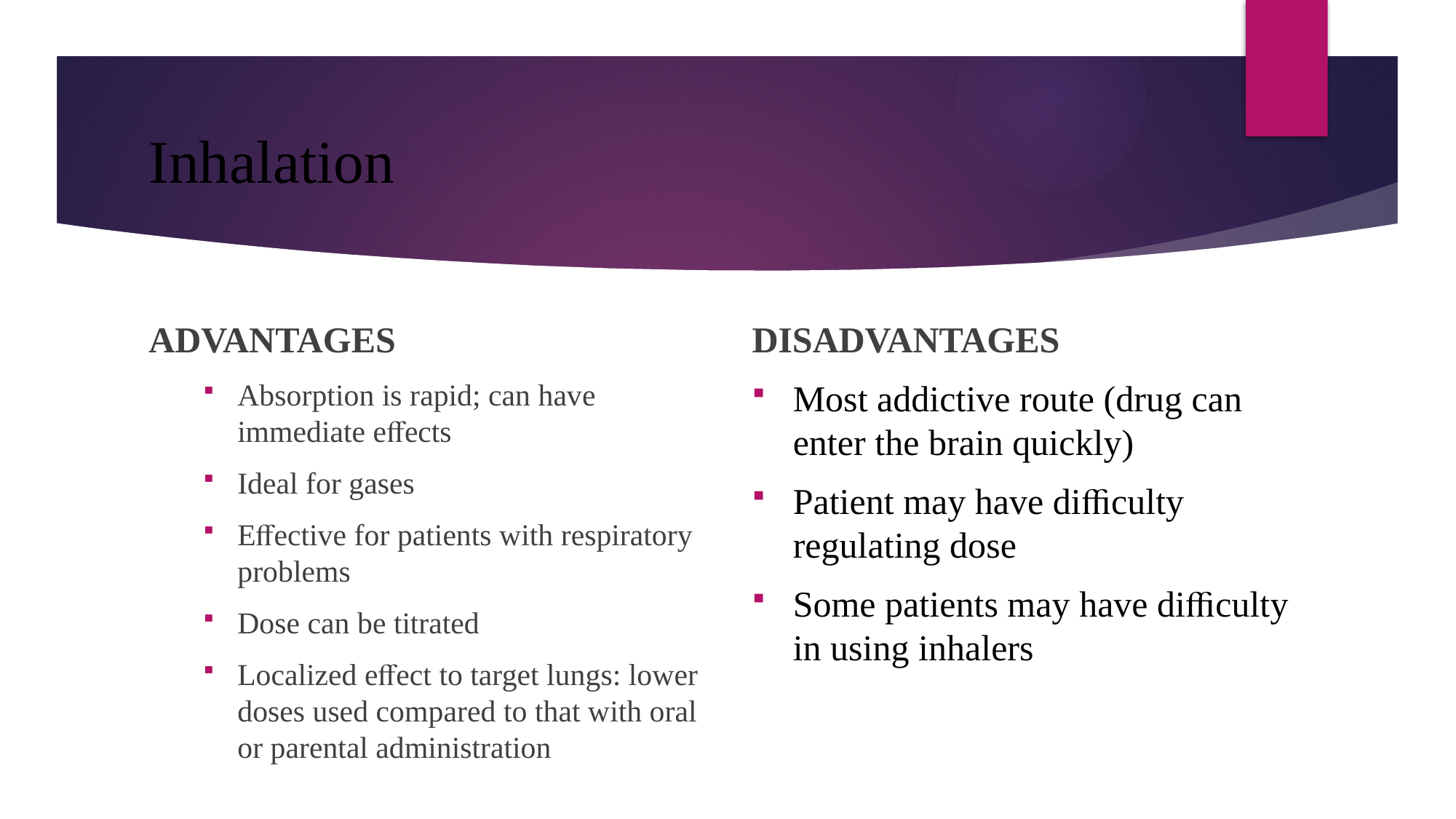

# Inhalation
ADVANTAGES
Absorption is rapid; can have immediate eﬀects
Ideal for gases
Eﬀective for patients with respiratory problems
Dose can be titrated
Localized eﬀect to target lungs: lower doses used compared to that with oral or parental administration
DISADVANTAGES
Most addictive route (drug can enter the brain quickly)
Patient may have diﬃculty regulating dose
Some patients may have diﬃculty in using inhalers